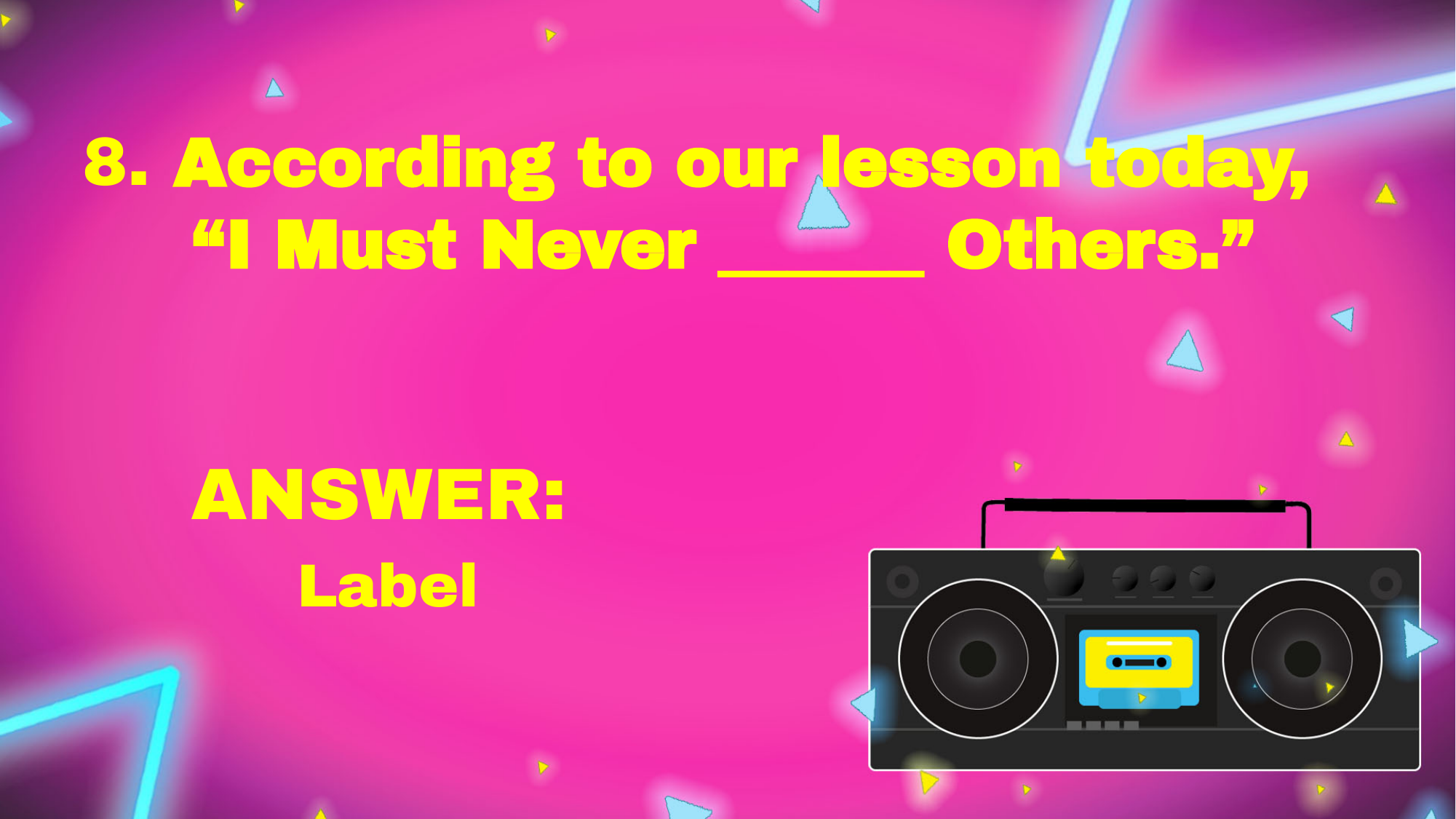

8. According to our lesson today,
	“I Must Never ______ Others.”

ANSWER:
Label